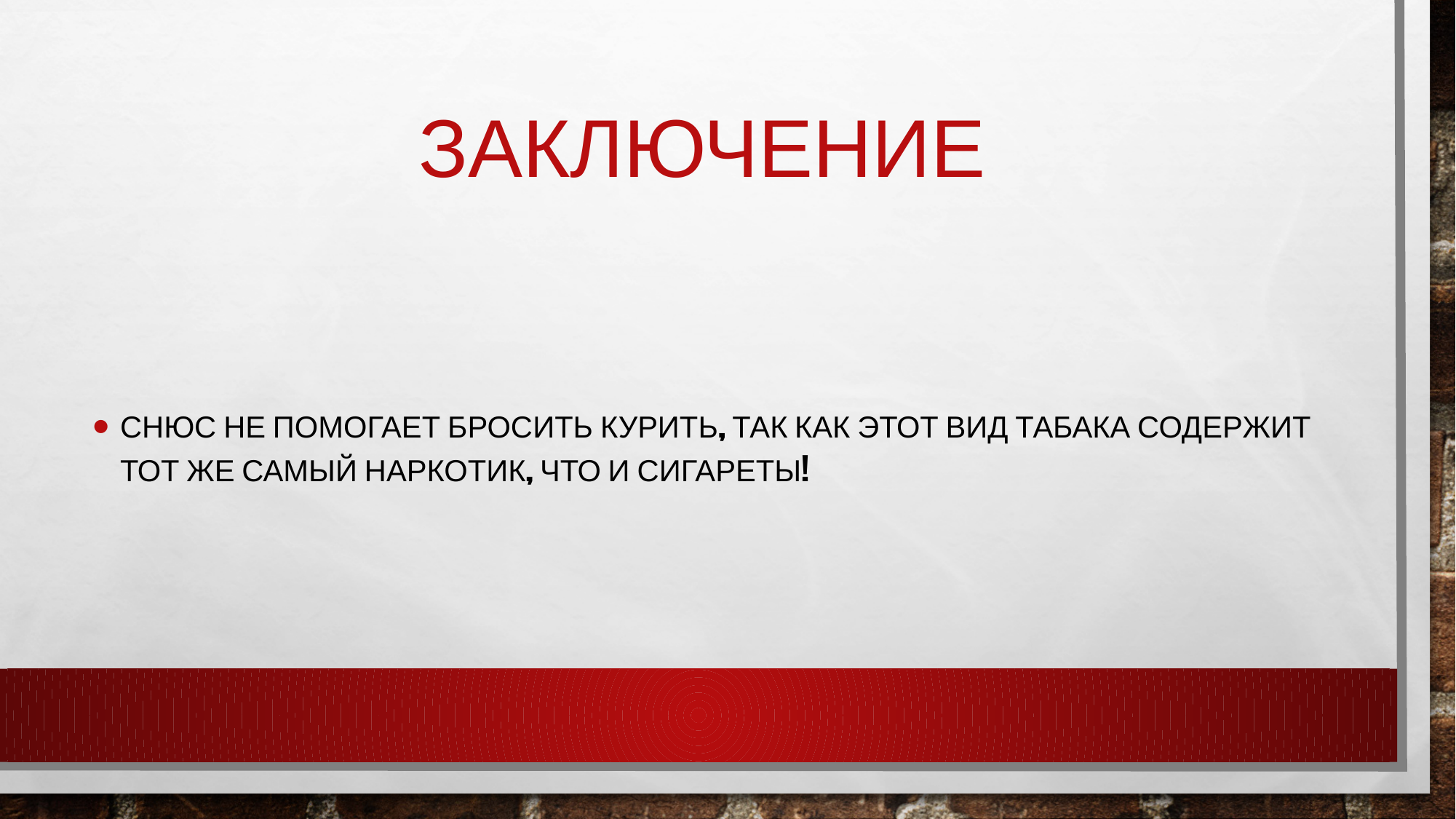

# Заключение
Снюс не помогает бросить курить, так как этот вид табака содержит тот же самый наркотик, что и сигареты!